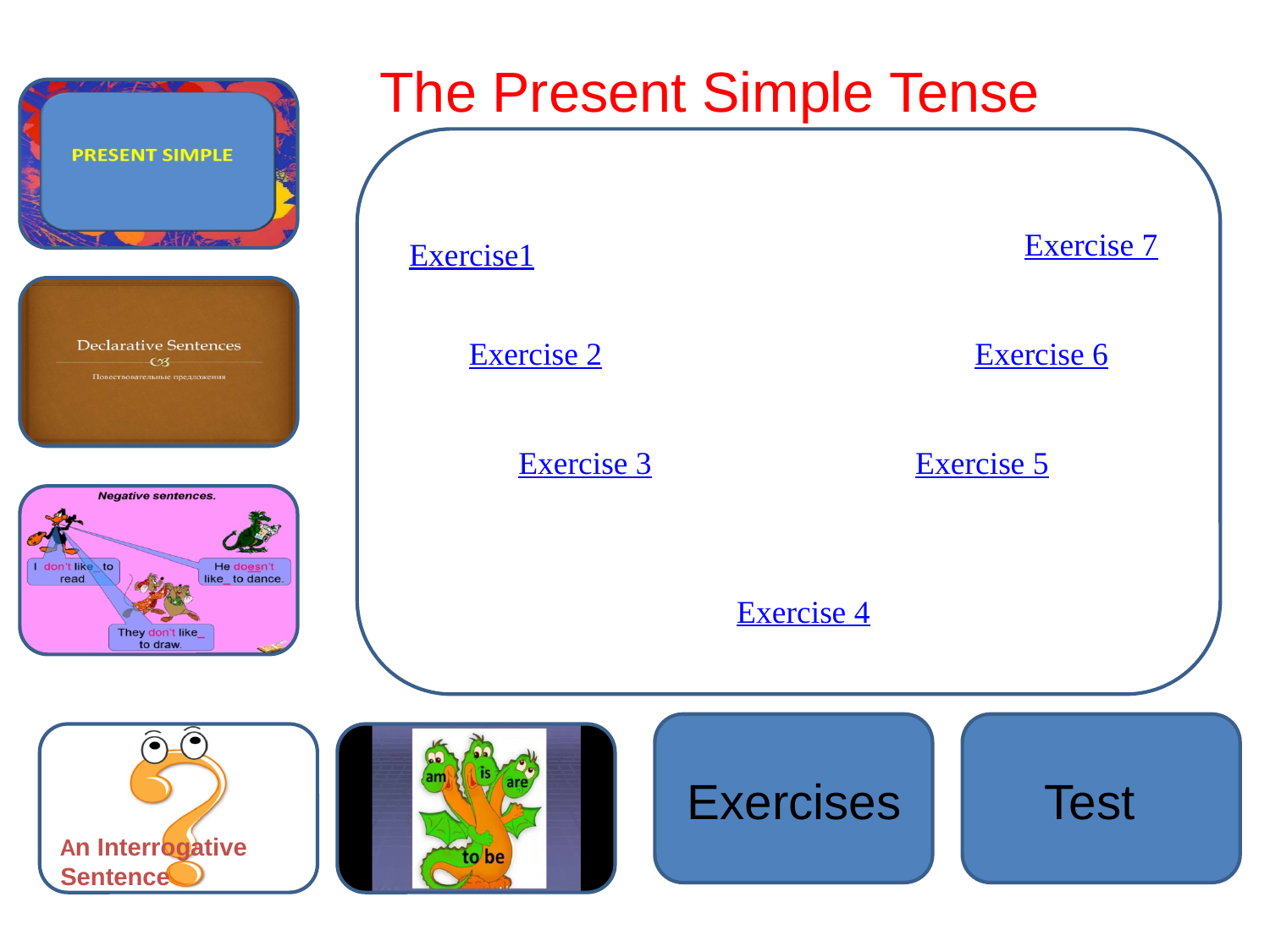

The Present Simple Tense

https://learningapps.org/view14646609
Exercise 7
Exercise1

Exercise 2
Exercise 6
Exercise 3
Exercise 5

Exercise 4

Аn Interrogative Sentence

Exercises
Test